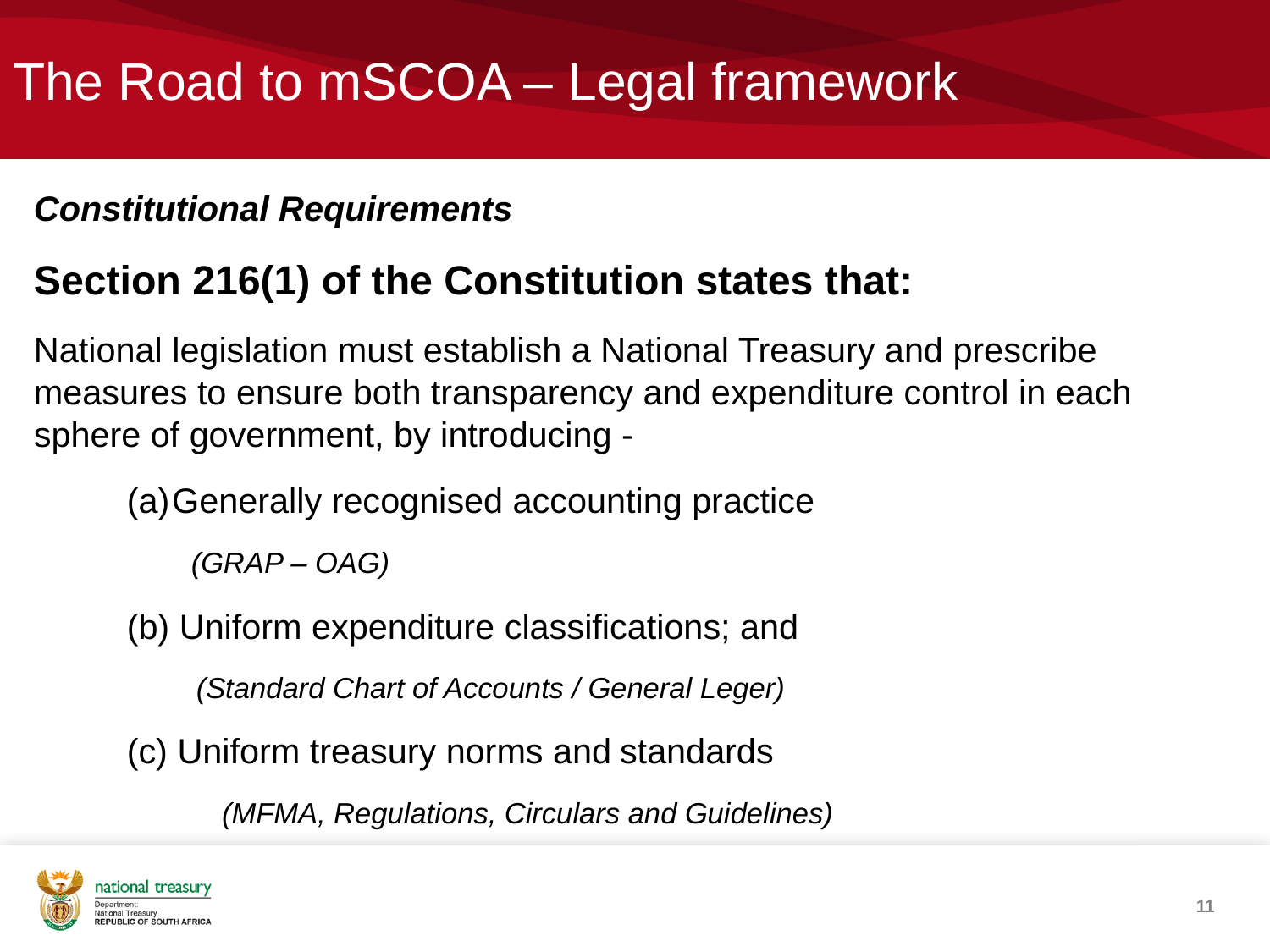

# The Road to mSCOA – Legal framework
Constitutional Requirements
Section 216(1) of the Constitution states that:
National legislation must establish a National Treasury and prescribe measures to ensure both transparency and expenditure control in each sphere of government, by introducing -
 Generally recognised accounting practice
        (GRAP – OAG)
(b) Uniform expenditure classifications; and
	        (Standard Chart of Accounts / General Leger)
(c) Uniform treasury norms and standards
 (MFMA, Regulations, Circulars and Guidelines)

11